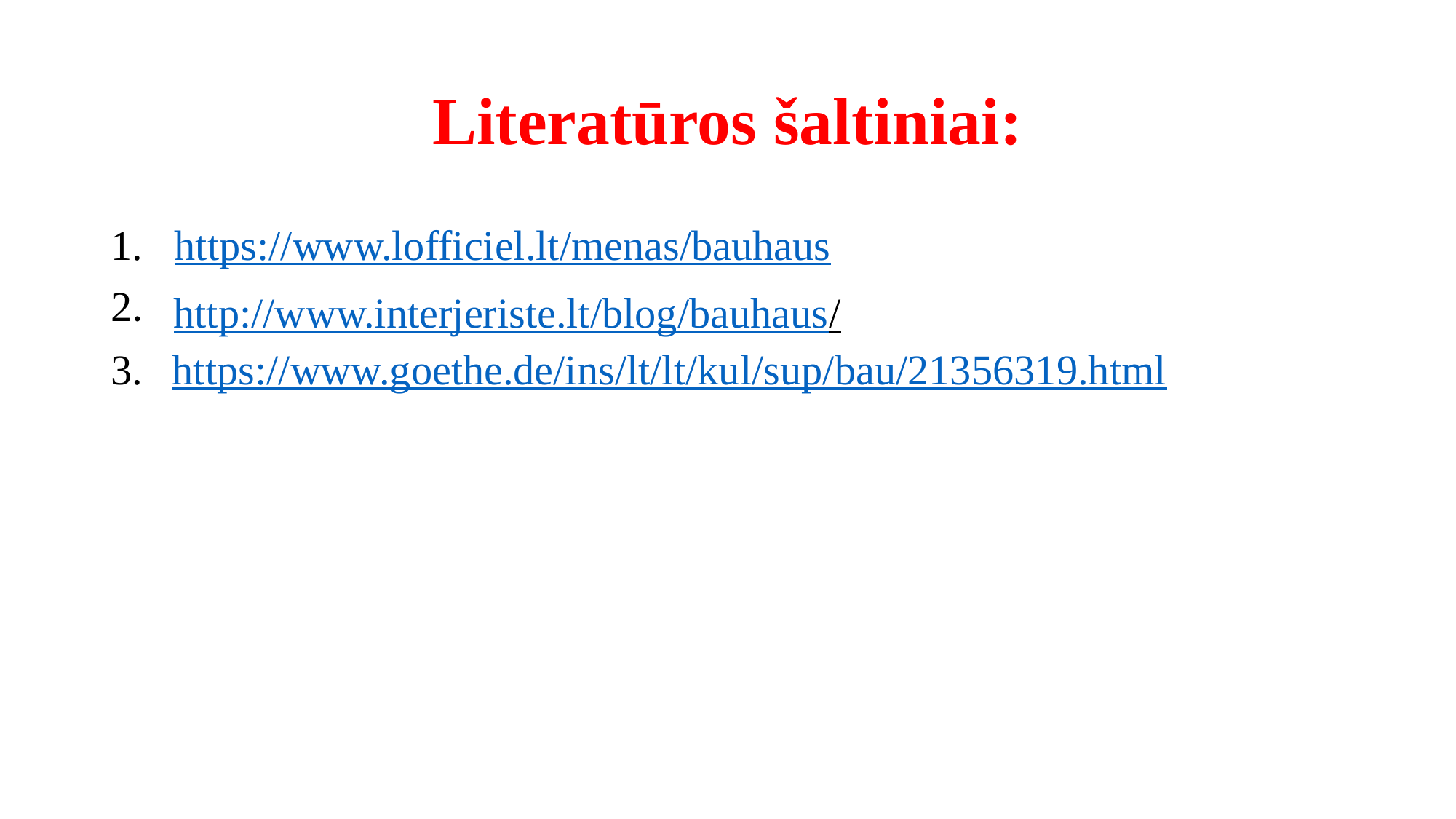

# Literatūros šaltiniai:
1.   https://www.lofficiel.lt/menas/bauhaus
2.
http://www.interjeriste.lt/blog/bauhaus/

https://www.goethe.de/ins/lt/lt/kul/sup/bau/21356319.html